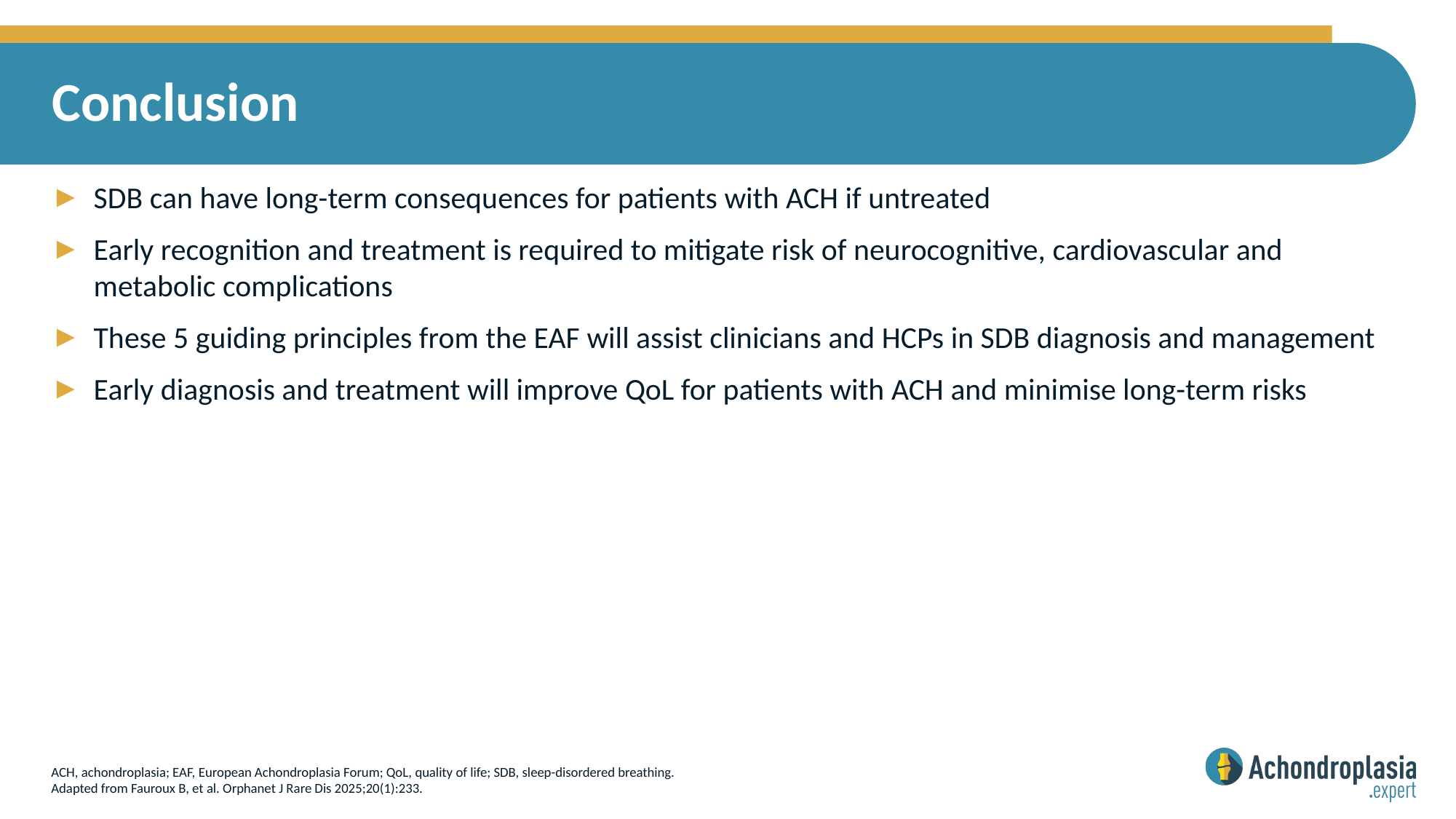

# Conclusion
SDB can have long-term consequences for patients with ACH if untreated
Early recognition and treatment is required to mitigate risk of neurocognitive, cardiovascular and metabolic complications
These 5 guiding principles from the EAF will assist clinicians and HCPs in SDB diagnosis and management
Early diagnosis and treatment will improve QoL for patients with ACH and minimise long-term risks

ACH, achondroplasia; EAF, European Achondroplasia Forum; QoL, quality of life; SDB, sleep-disordered breathing.
Adapted from Fauroux B, et al. Orphanet J Rare Dis 2025;20(1):233.